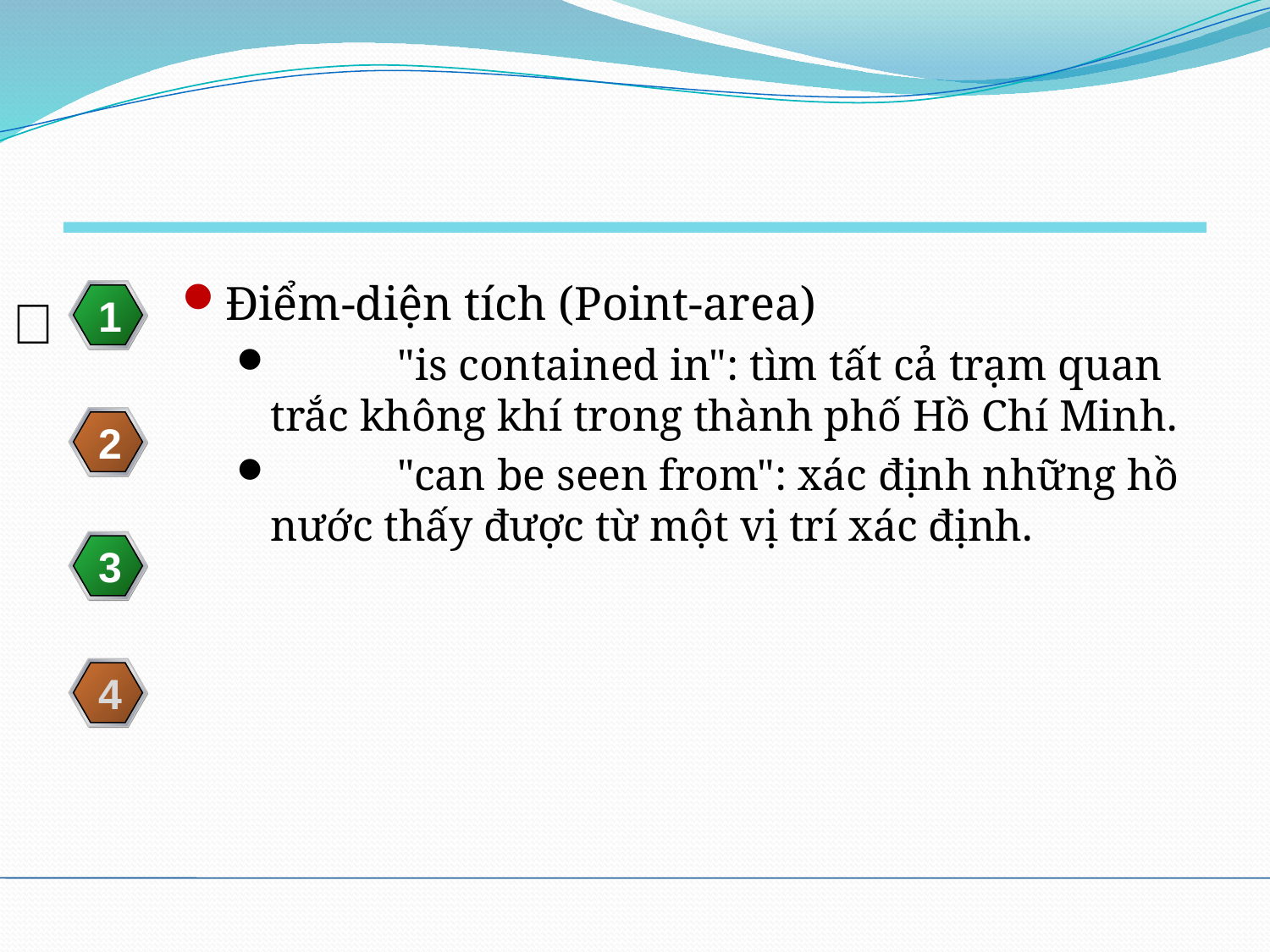

#
Điểm-diện tích (Point-area)
	"is contained in": tìm tất cả trạm quan trắc không khí trong thành phố Hồ Chí Minh.
	"can be seen from": xác định những hồ nước thấy được từ một vị trí xác định.